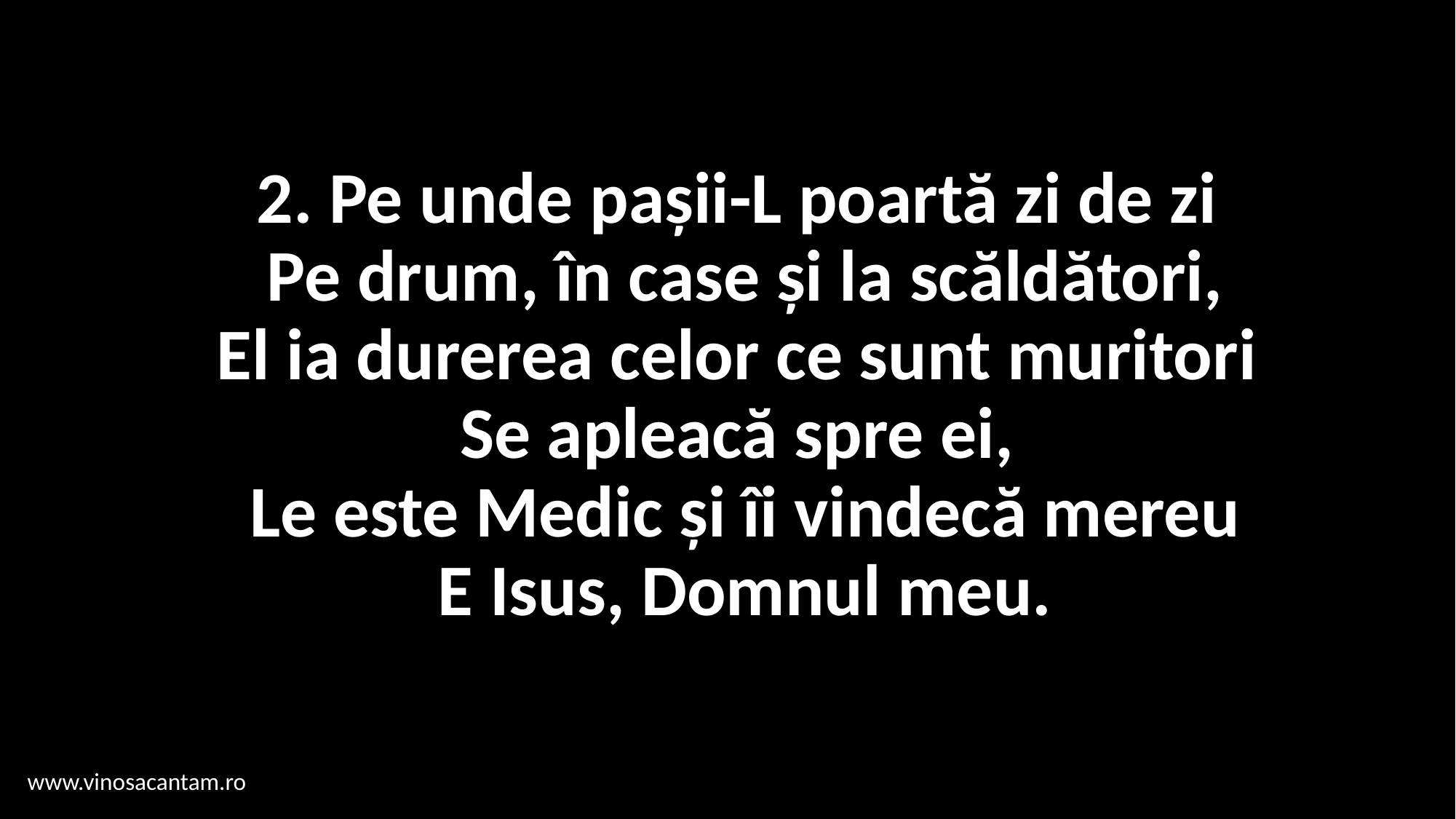

# 2. Pe unde pașii-L poartă zi de zi Pe drum, în case și la scăldători, El ia durerea celor ce sunt muritori Se apleacă spre ei, Le este Medic și îi vindecă mereu E Isus, Domnul meu.
www.vinosacantam.ro